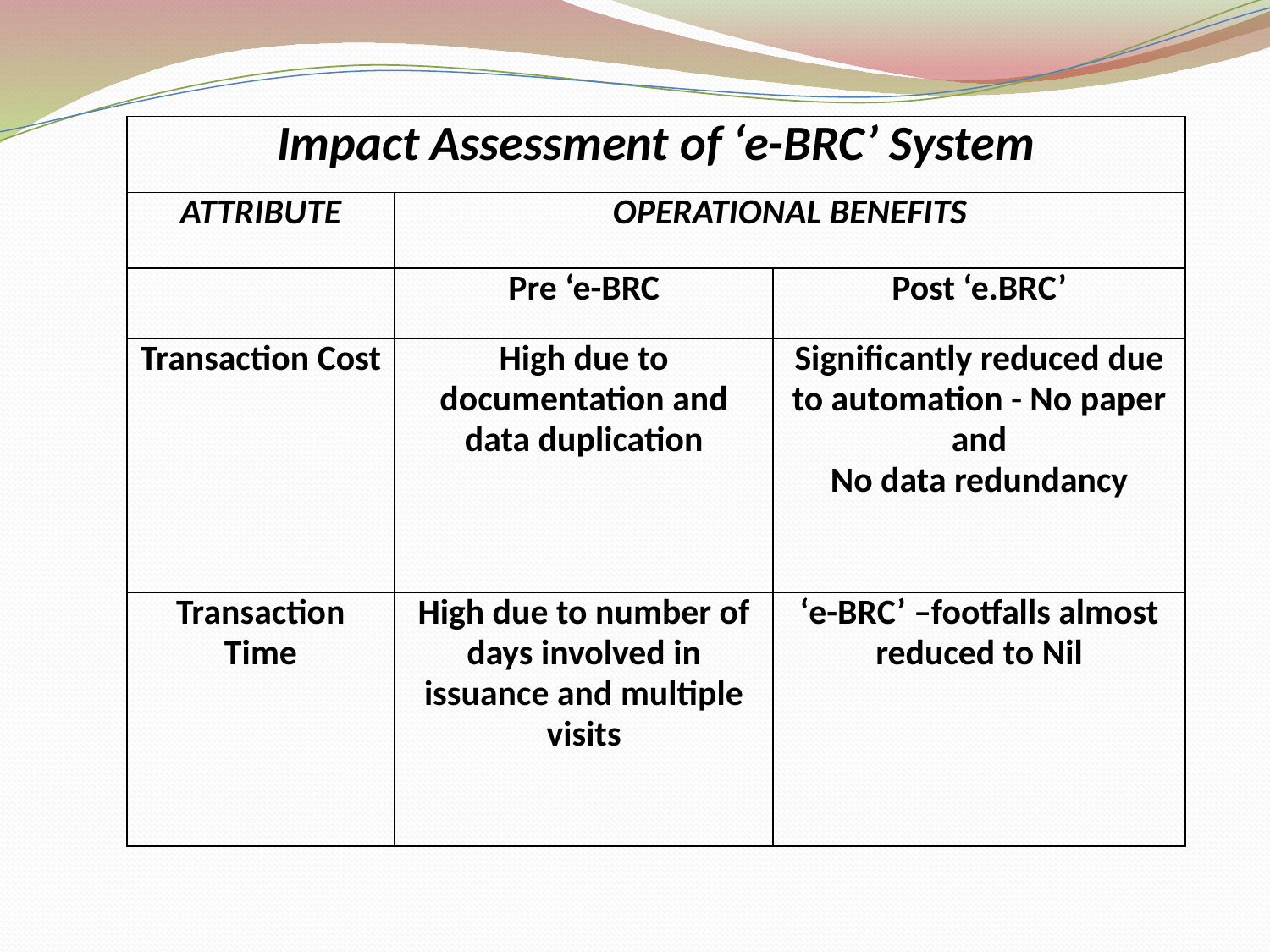

| Impact Assessment of ‘e-BRC’ System |  |  |
| --- | --- | --- |
| ATTRIBUTE | OPERATIONAL BENEFITS |  |
|  | Pre ‘e-BRC | Post ‘e.BRC’ |
| Transaction Cost | High due to documentation and data duplication | Significantly reduced due to automation - No paper and No data redundancy |
| Transaction Time | High due to number of days involved in issuance and multiple visits | ‘e-BRC’ –footfalls almost reduced to Nil |